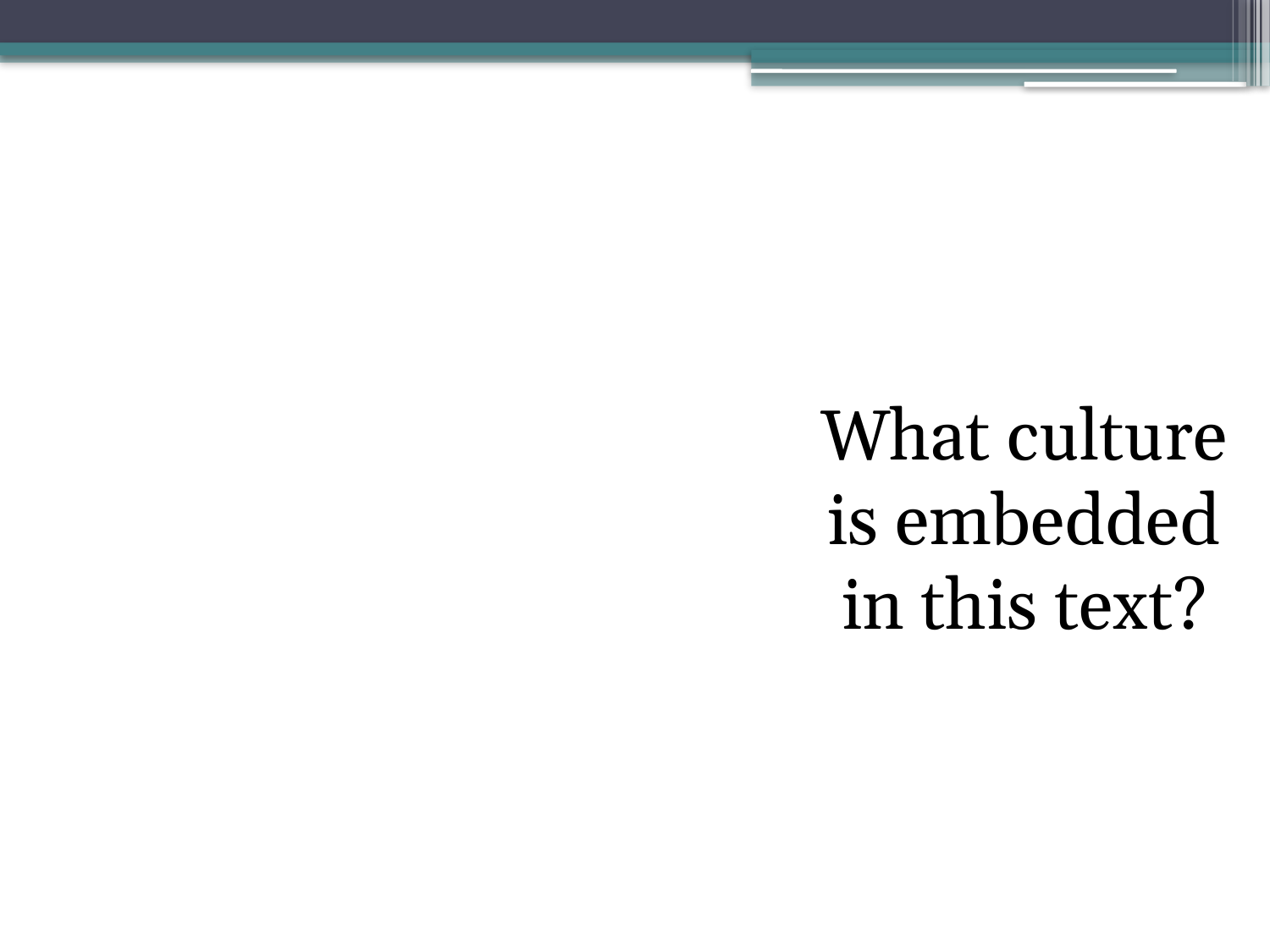

What culture is embedded
in this text?